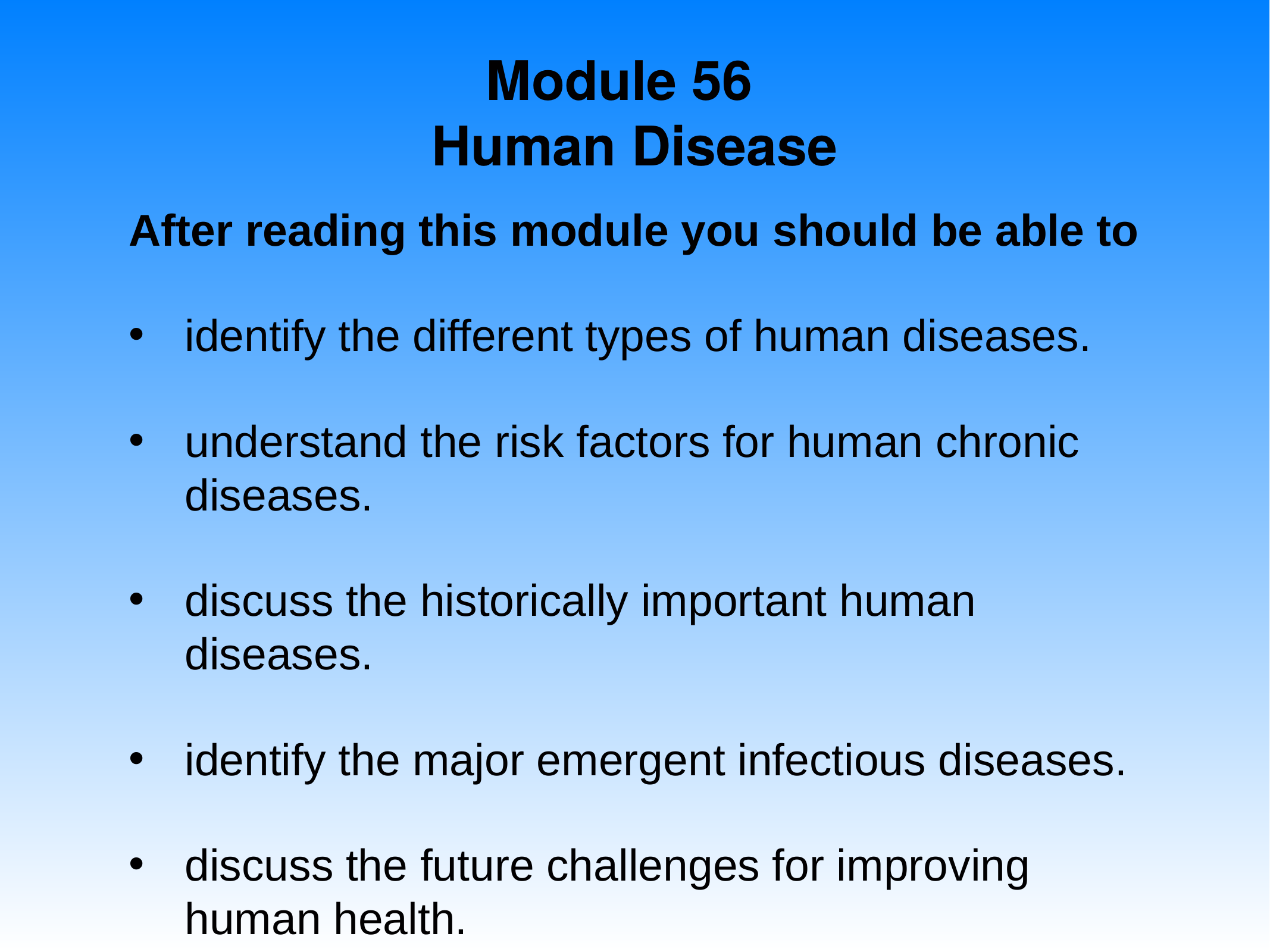

# Module 56 Human Disease
After reading this module you should be able to
identify the different types of human diseases.
understand the risk factors for human chronic diseases.
discuss the historically important human diseases.
identify the major emergent infectious diseases.
discuss the future challenges for improving human health.